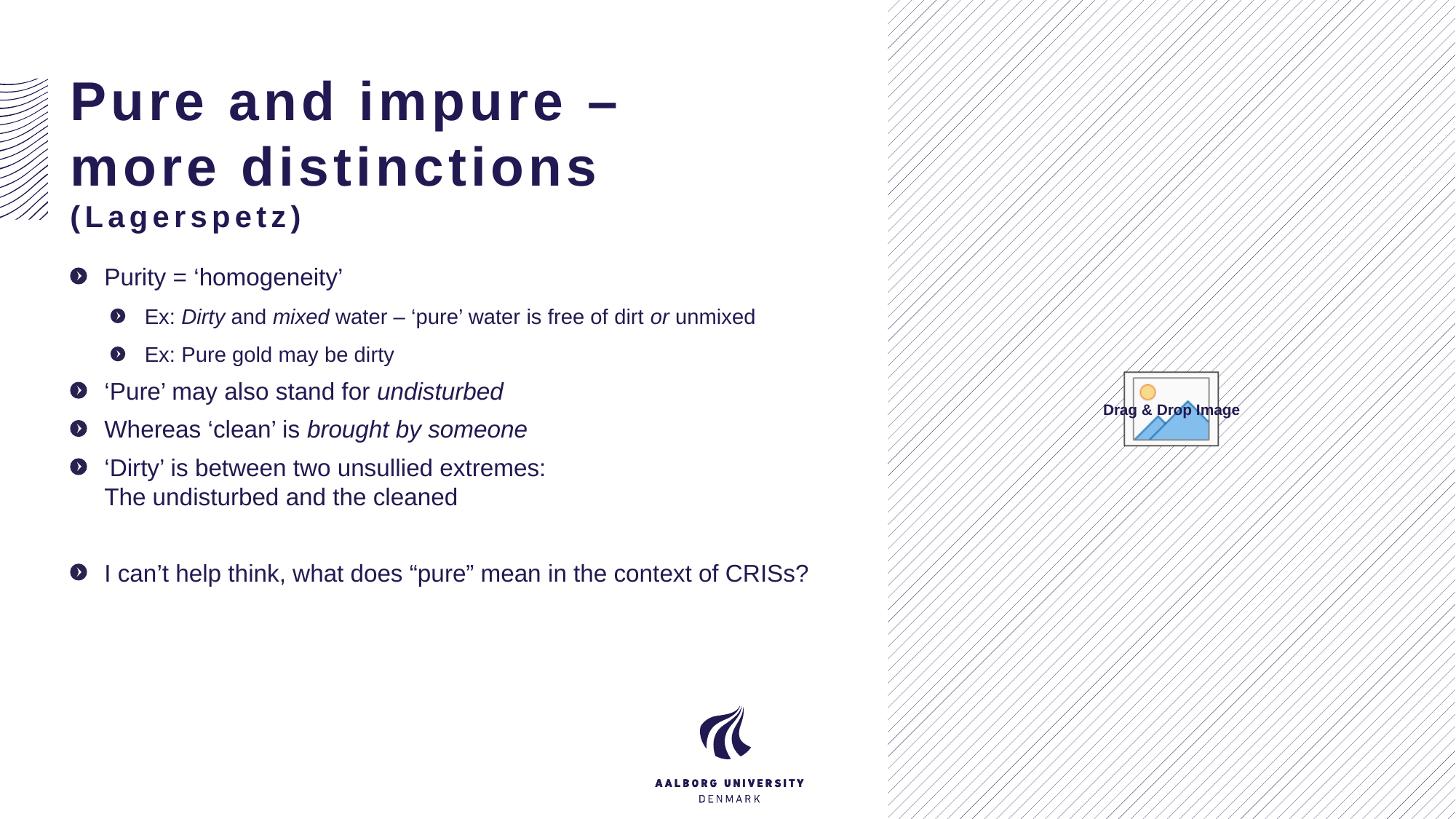

# Pure and impure – more distinctions (Lagerspetz)
9
Purity = ‘homogeneity’
Ex: Dirty and mixed water – ‘pure’ water is free of dirt or unmixed
Ex: Pure gold may be dirty
‘Pure’ may also stand for undisturbed
Whereas ‘clean’ is brought by someone
‘Dirty’ is between two unsullied extremes:
The undisturbed and the cleaned

I can’t help think, what does “pure” mean in the context of CRISs?